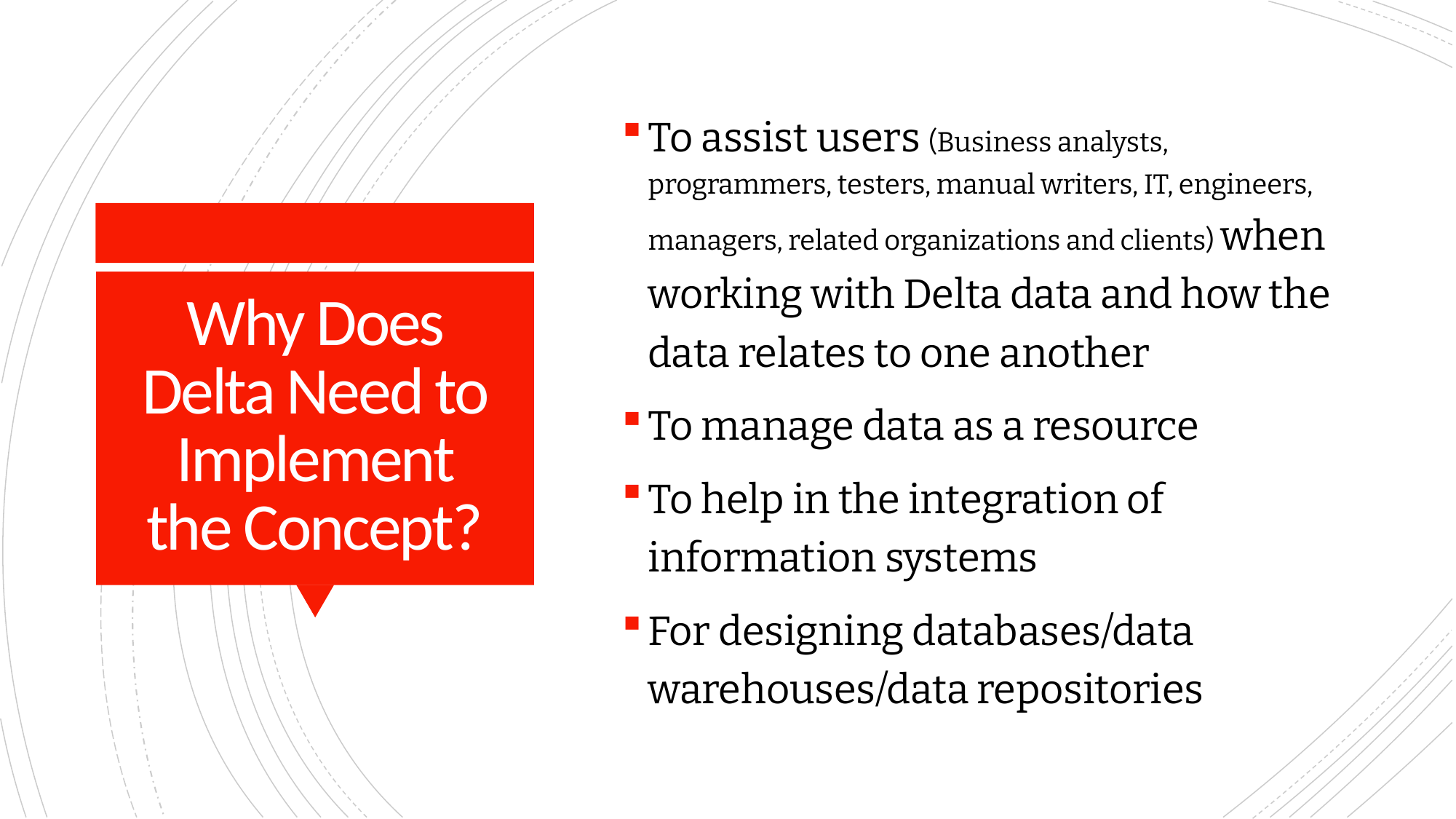

To assist users (Business analysts, programmers, testers, manual writers, IT, engineers, managers, related organizations and clients) when working with Delta data and how the data relates to one another
To manage data as a resource
To help in the integration of information systems
For designing databases/data warehouses/data repositories

# Why Does Delta Need to Implement the Concept?